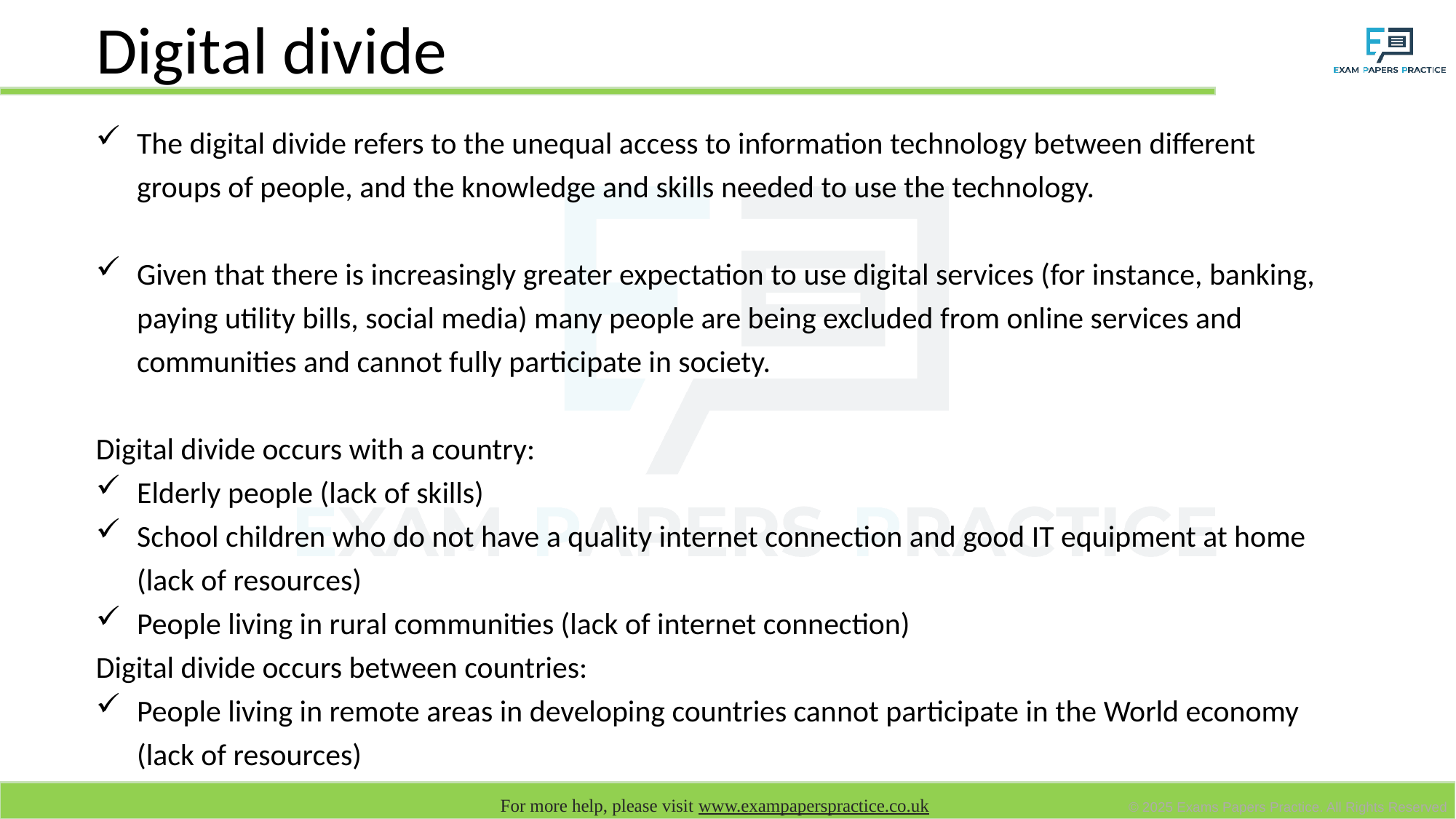

# Digital divide
The digital divide refers to the unequal access to information technology between different groups of people, and the knowledge and skills needed to use the technology.

Given that there is increasingly greater expectation to use digital services (for instance, banking, paying utility bills, social media) many people are being excluded from online services and communities and cannot fully participate in society.

Digital divide occurs with a country:
Elderly people (lack of skills)
School children who do not have a quality internet connection and good IT equipment at home (lack of resources)
People living in rural communities (lack of internet connection)
Digital divide occurs between countries:
People living in remote areas in developing countries cannot participate in the World economy (lack of resources)